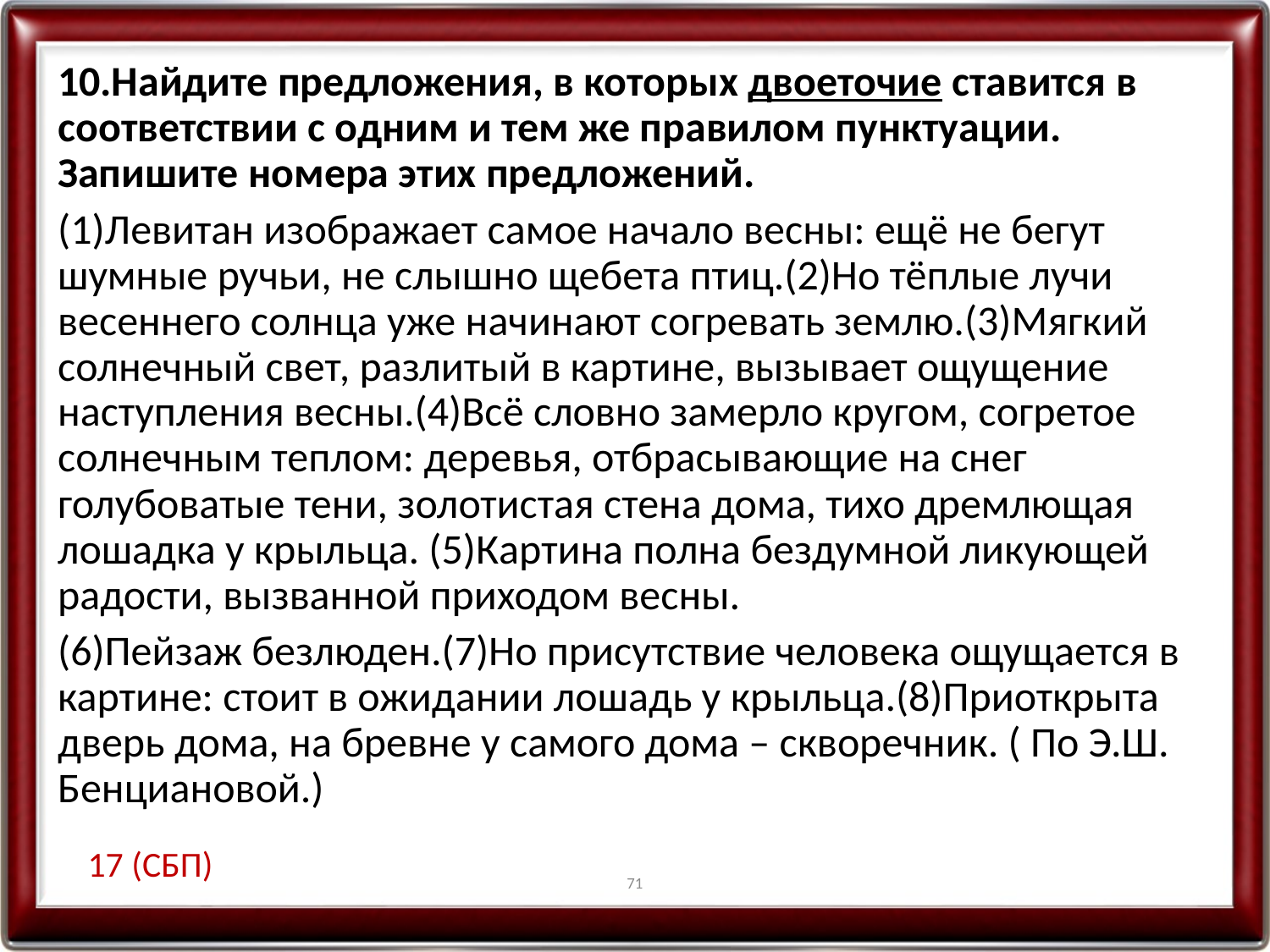

10.Найдите предложения, в которых двоеточие ставится в соответствии с одним и тем же правилом пунктуации. Запишите номера этих предложений.
(1)Левитан изображает самое начало весны: ещё не бегут шумные ручьи, не слышно щебета птиц.(2)Но тёплые лучи весеннего солнца уже начинают согревать землю.(3)Мягкий солнечный свет, разлитый в картине, вызывает ощущение наступления весны.(4)Всё словно замерло кругом, согретое солнечным теплом: деревья, отбрасывающие на снег голубоватые тени, золотистая стена дома, тихо дремлющая лошадка у крыльца. (5)Картина полна бездумной ликующей радости, вызванной приходом весны.
(6)Пейзаж безлюден.(7)Но присутствие человека ощущается в картине: стоит в ожидании лошадь у крыльца.(8)Приоткрыта дверь дома, на бревне у самого дома – скворечник. ( По Э.Ш. Бенциановой.)
71
17 (СБП)